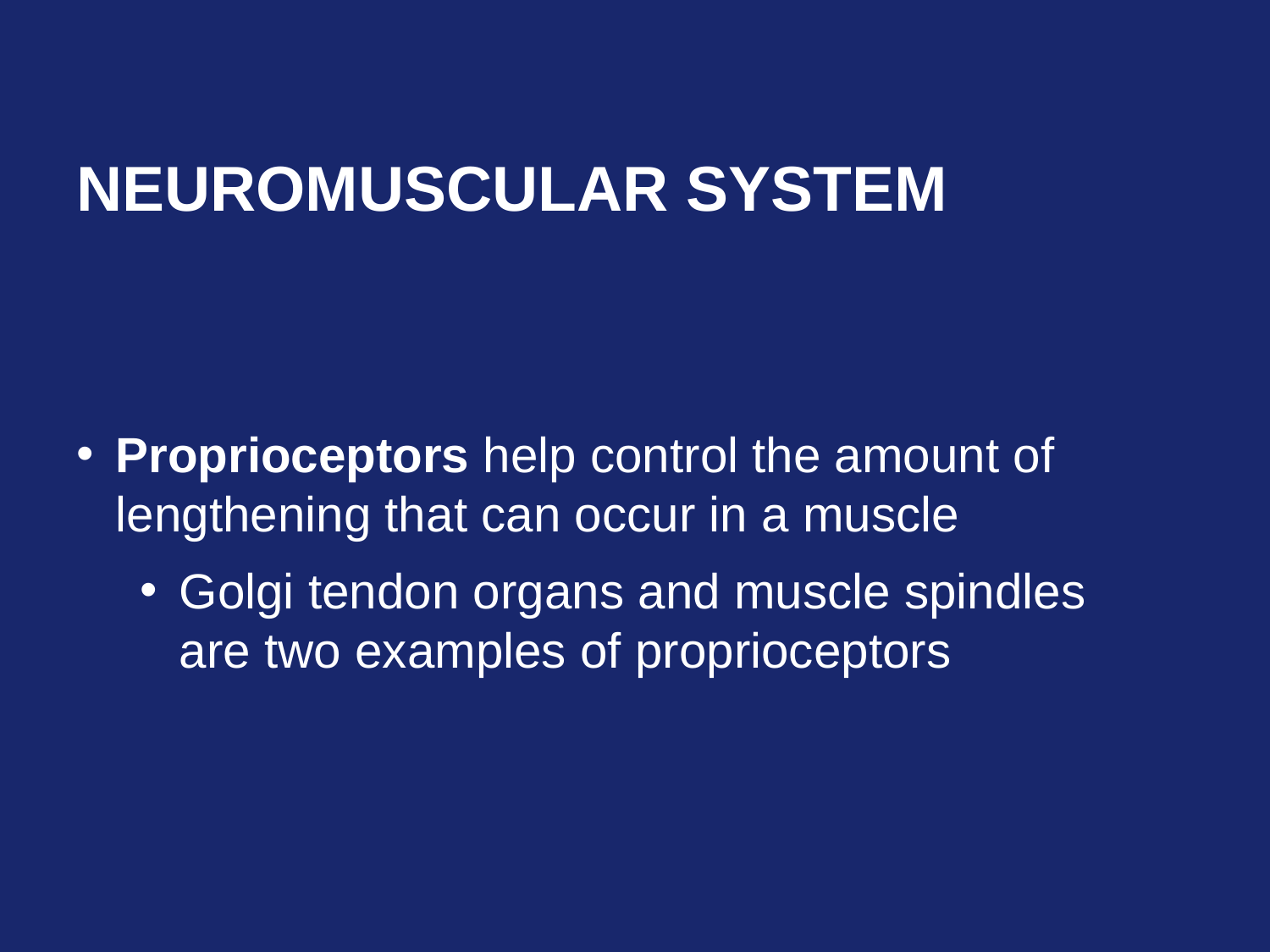

# Neuromuscular system
Proprioceptors help control the amount of lengthening that can occur in a muscle
Golgi tendon organs and muscle spindles are two examples of proprioceptors